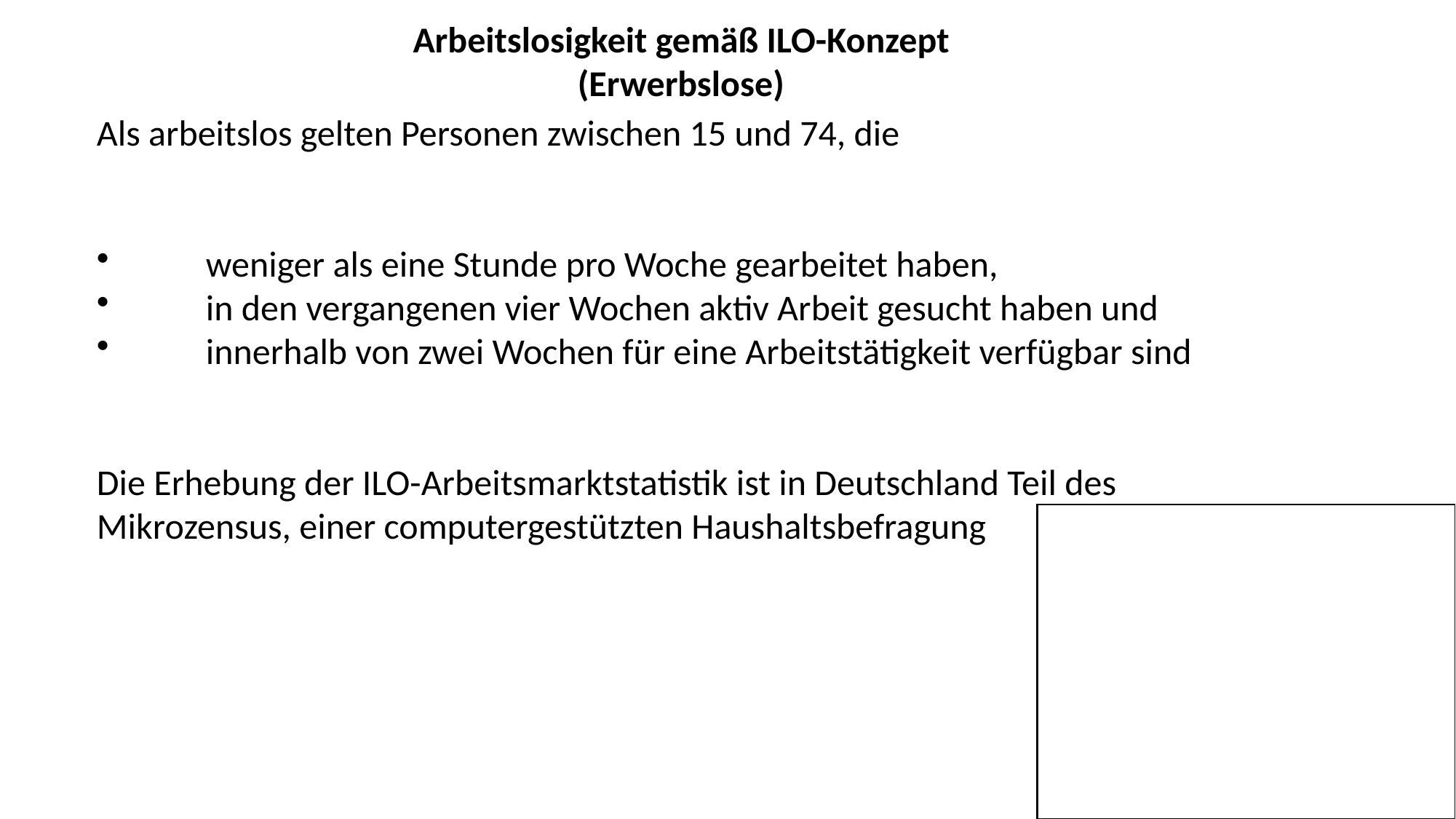

Arbeitslosigkeit gemäß ILO-Konzept
(Erwerbslose)
Als arbeitslos gelten Personen zwischen 15 und 74, die

 	weniger als eine Stunde pro Woche gearbeitet haben,
 	in den vergangenen vier Wochen aktiv Arbeit gesucht haben und
 	innerhalb von zwei Wochen für eine Arbeitstätigkeit verfügbar sind

Die Erhebung der ILO-Arbeitsmarktstatistik ist in Deutschland Teil des Mikrozensus, einer computergestützten Haushaltsbefragung